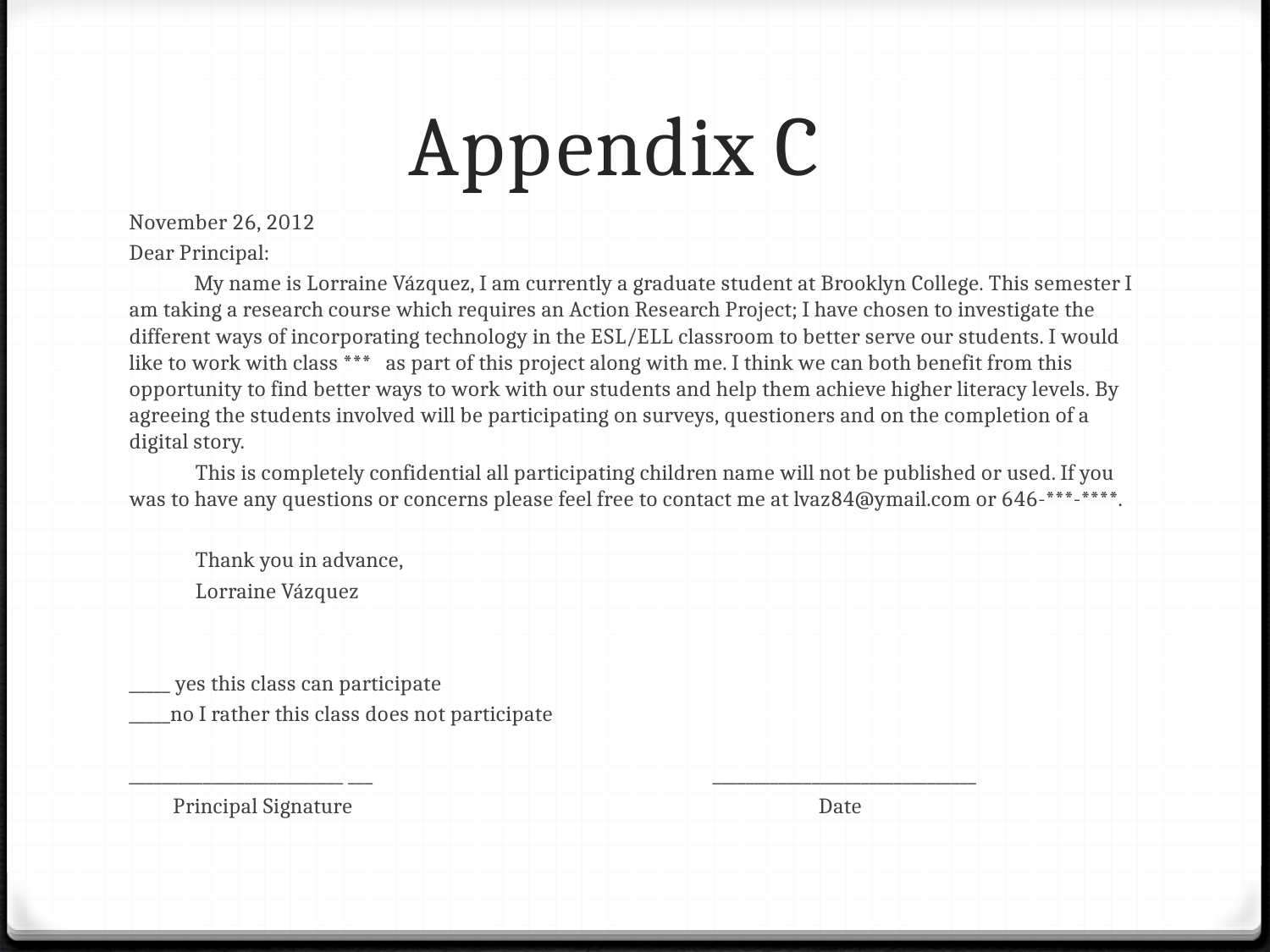

# Appendix C
November 26, 2012
Dear Principal:
	My name is Lorraine Vázquez, I am currently a graduate student at Brooklyn College. This semester I am taking a research course which requires an Action Research Project; I have chosen to investigate the different ways of incorporating technology in the ESL/ELL classroom to better serve our students. I would like to work with class ***   as part of this project along with me. I think we can both benefit from this opportunity to find better ways to work with our students and help them achieve higher literacy levels. By agreeing the students involved will be participating on surveys, questioners and on the completion of a digital story.
	This is completely confidential all participating children name will not be published or used. If you was to have any questions or concerns please feel free to contact me at lvaz84@ymail.com or 646-***-****.

	Thank you in advance,
	Lorraine Vázquez

_____ yes this class can participate
_____no I rather this class does not participate

__________________________ ___                                                                      ________________________________
         Principal Signature                                                                                                Date